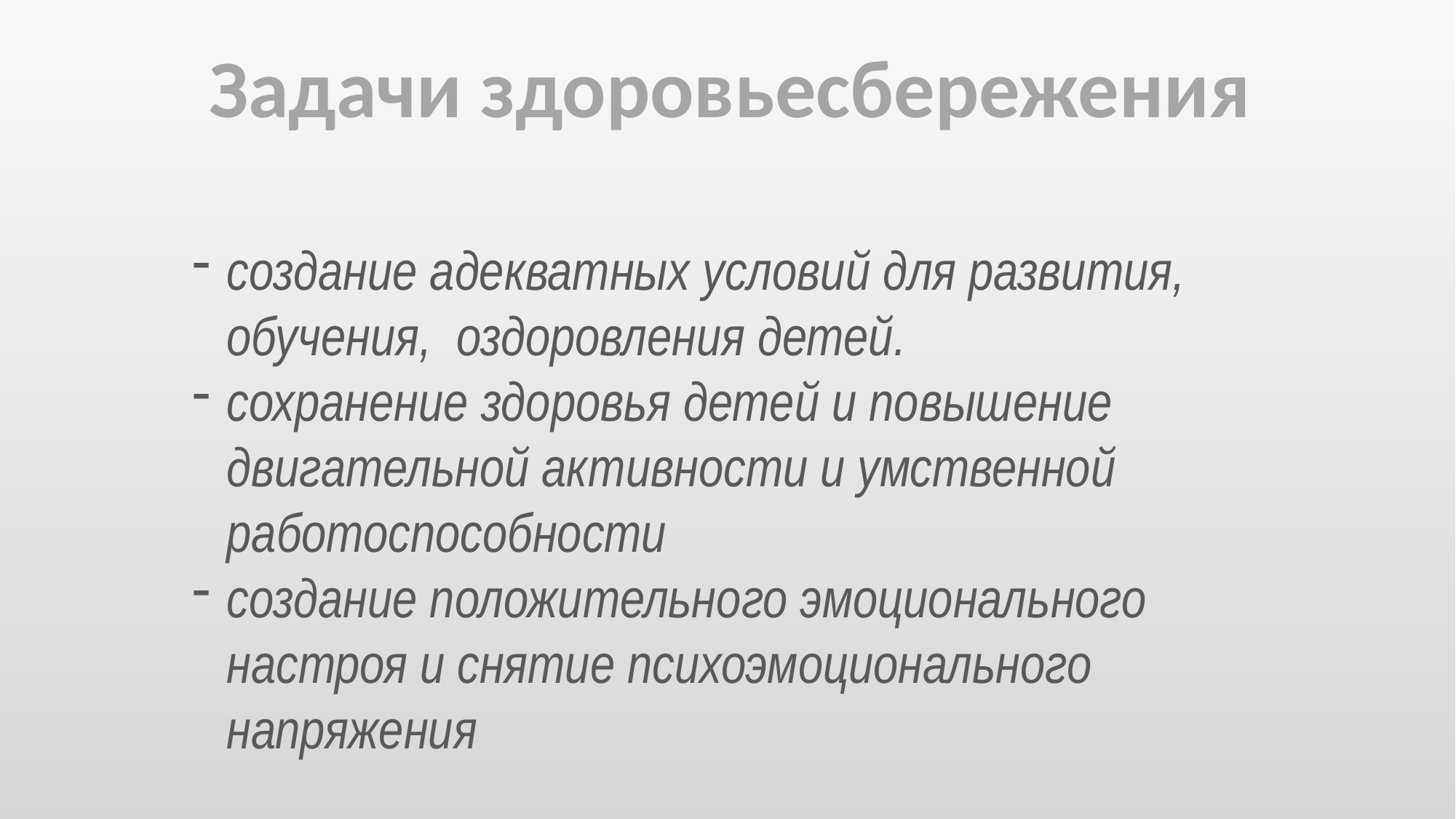

Задачи здоровьесбережения

создание адекватных условий для развития, обучения,  оздоровления детей.
сохранение здоровья детей и повышение двигательной активности и умственной работоспособности
создание положительного эмоционального настроя и снятие психоэмоционального напряжения